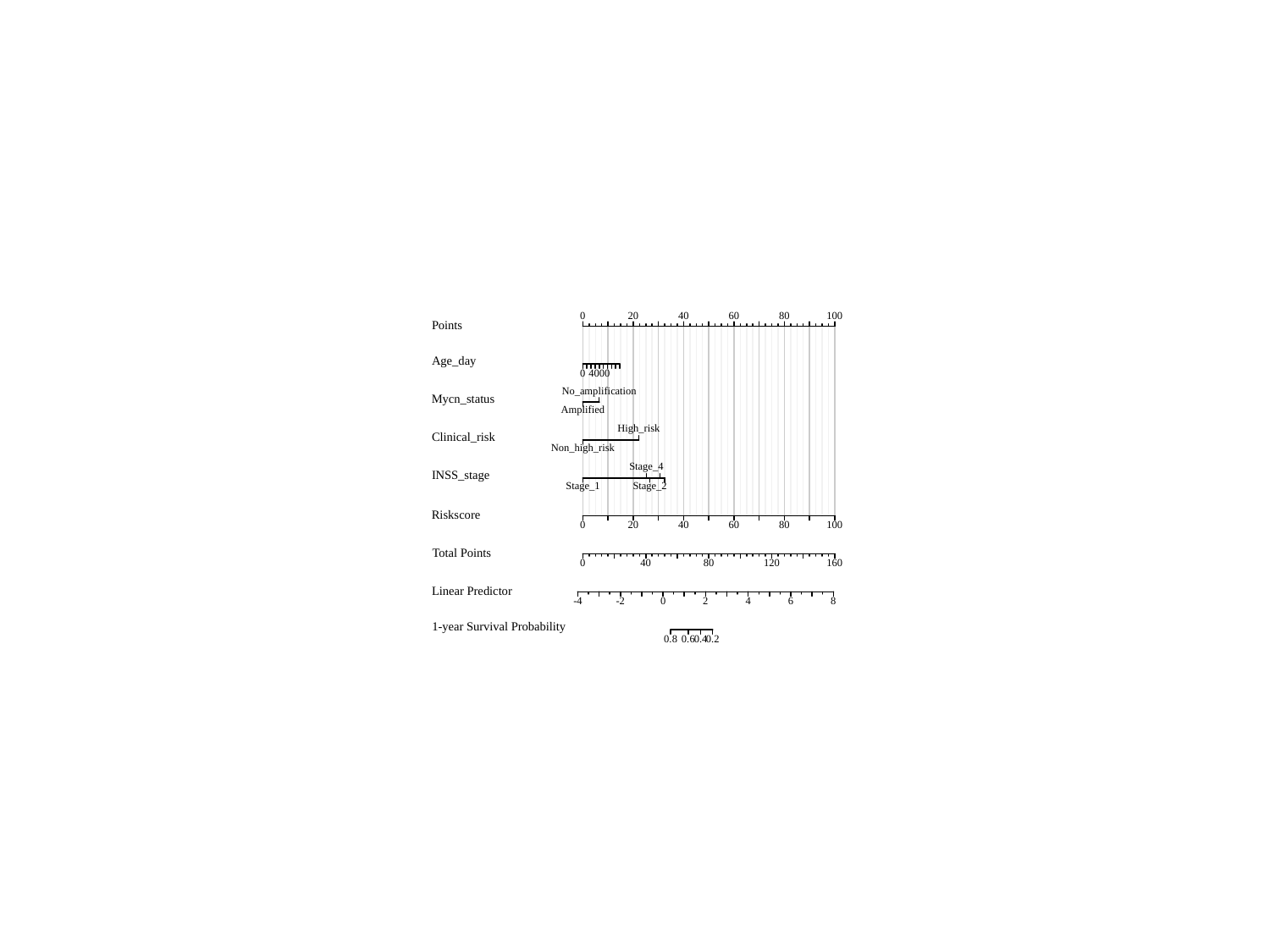

0
20
40
60
80
100
Points

Age_day

0
4000
No_amplification
Mycn_status

Amplified
High_risk
Clinical_risk

Non_high_risk
Stage_4
INSS_stage

Stage_1
Stage_2
Riskscore

0
20
40
60
80
100
Total Points

0
40
80
120
160
Linear Predictor

0
6
8
-4
-2
2
4
1-year Survival Probability

0.8
0.6
0.4
0.2